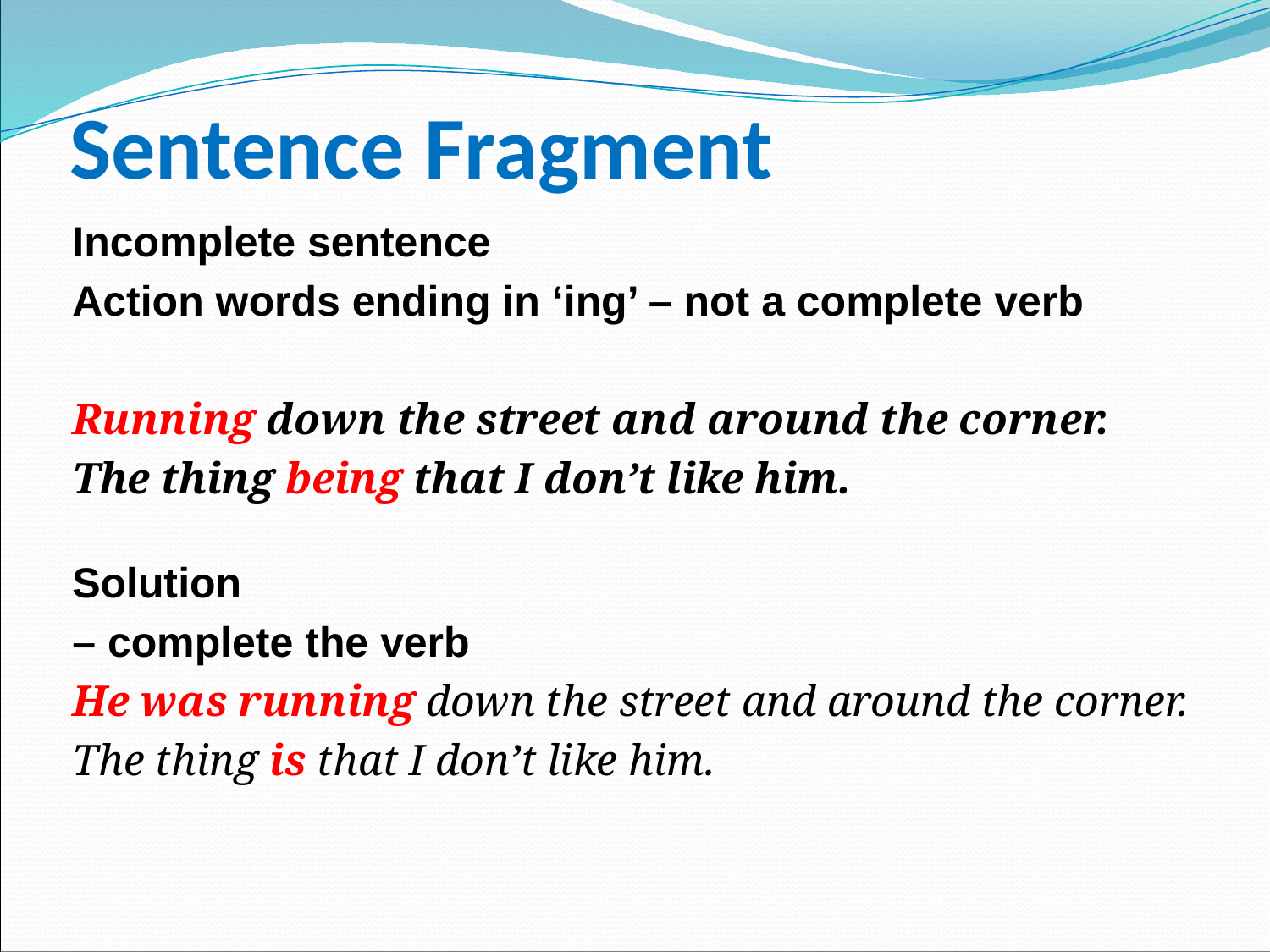

# Sentence Fragment
Incomplete sentence
Action words ending in ‘ing’ – not a complete verb

Running down the street and around the corner.
The thing being that I don’t like him.

Solution
– complete the verb
He was running down the street and around the corner.
The thing is that I don’t like him.